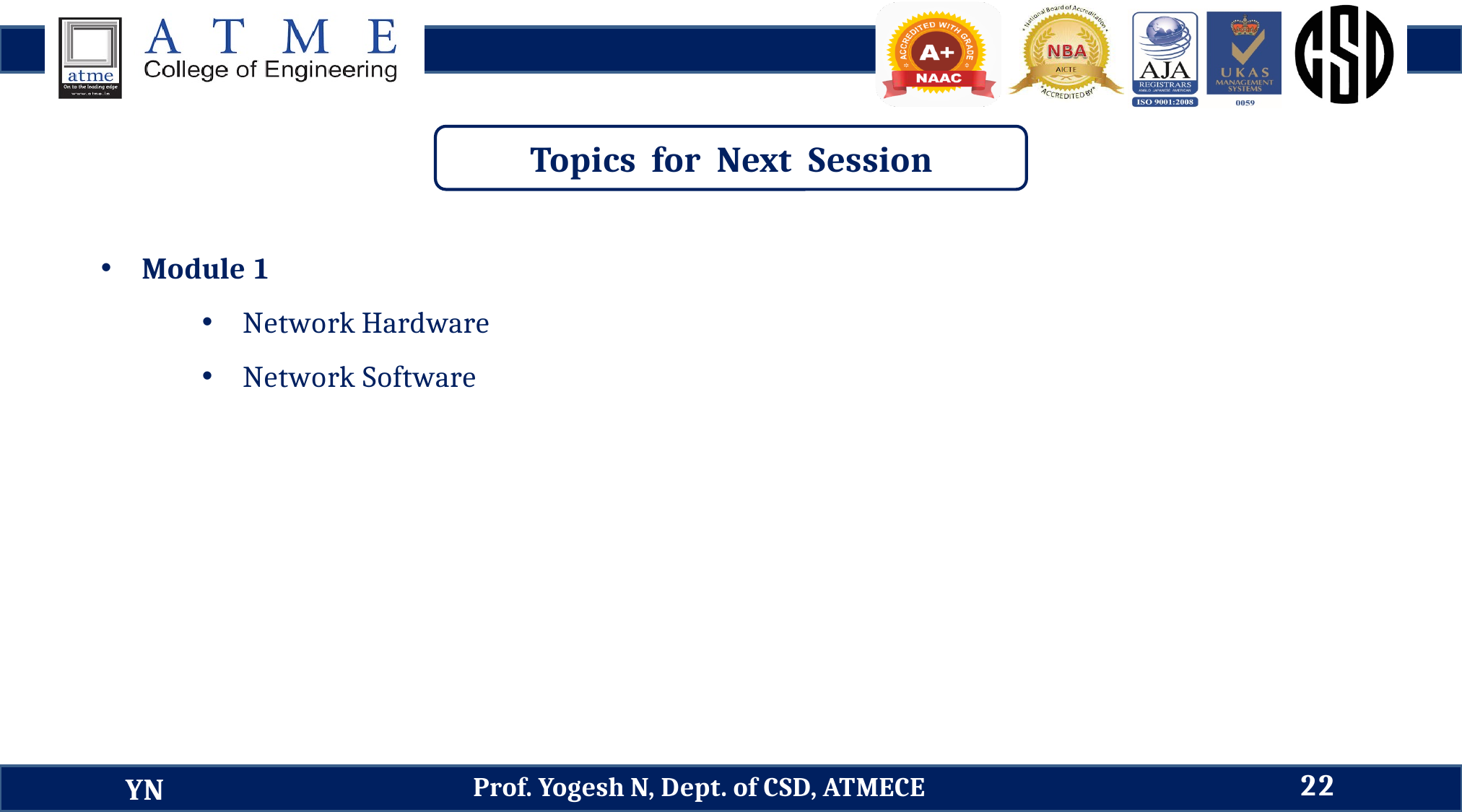

Topics  for  Next  Session
Module 1
Network Hardware
Network Software
22
Prof. Yogesh N, Dept. of CSD, ATMECE
YN